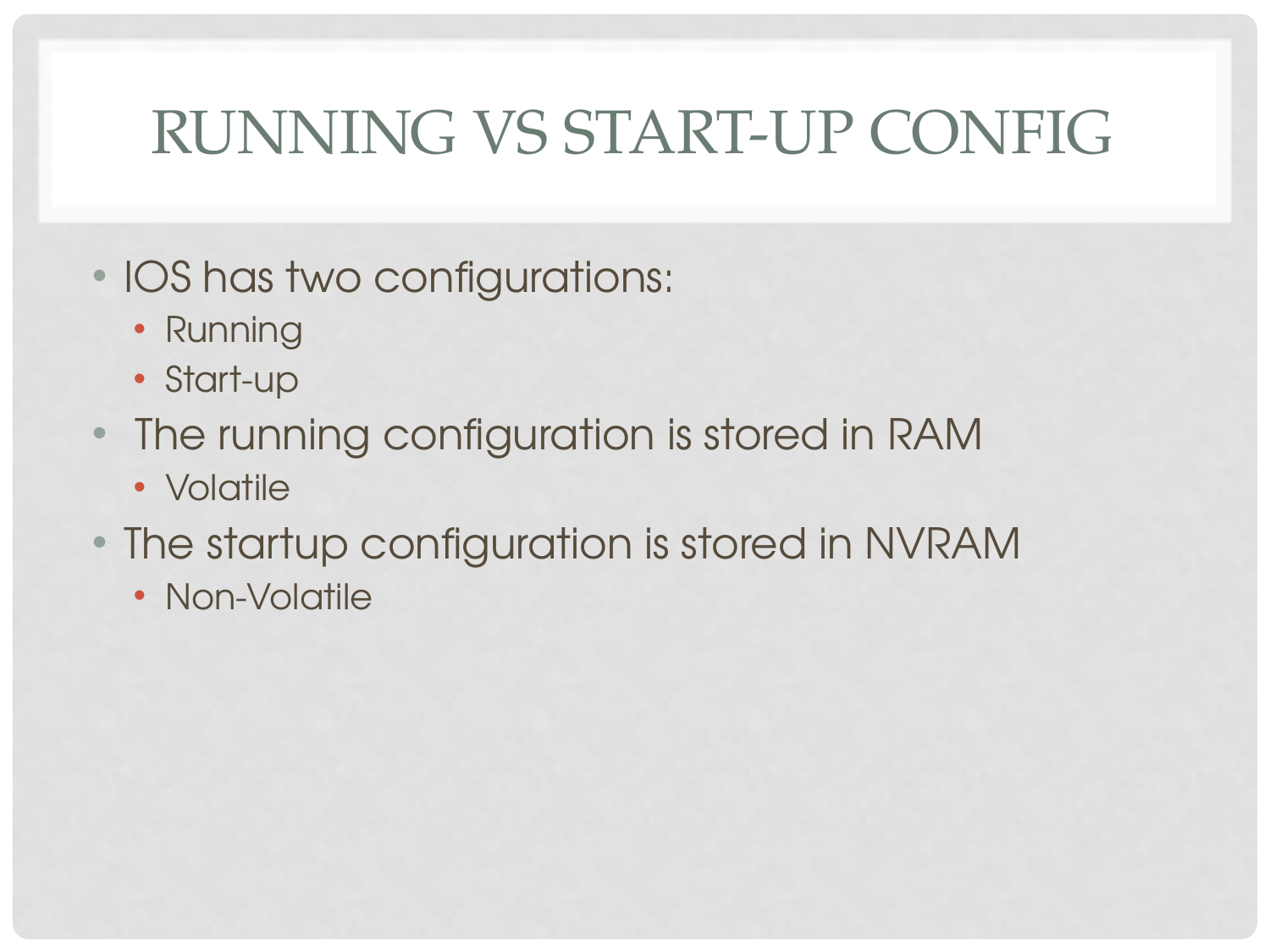

# Running vs start-up config
IOS has two configurations:
Running
Start-up
 The running configuration is stored in RAM
Volatile
The startup configuration is stored in NVRAM
Non-Volatile